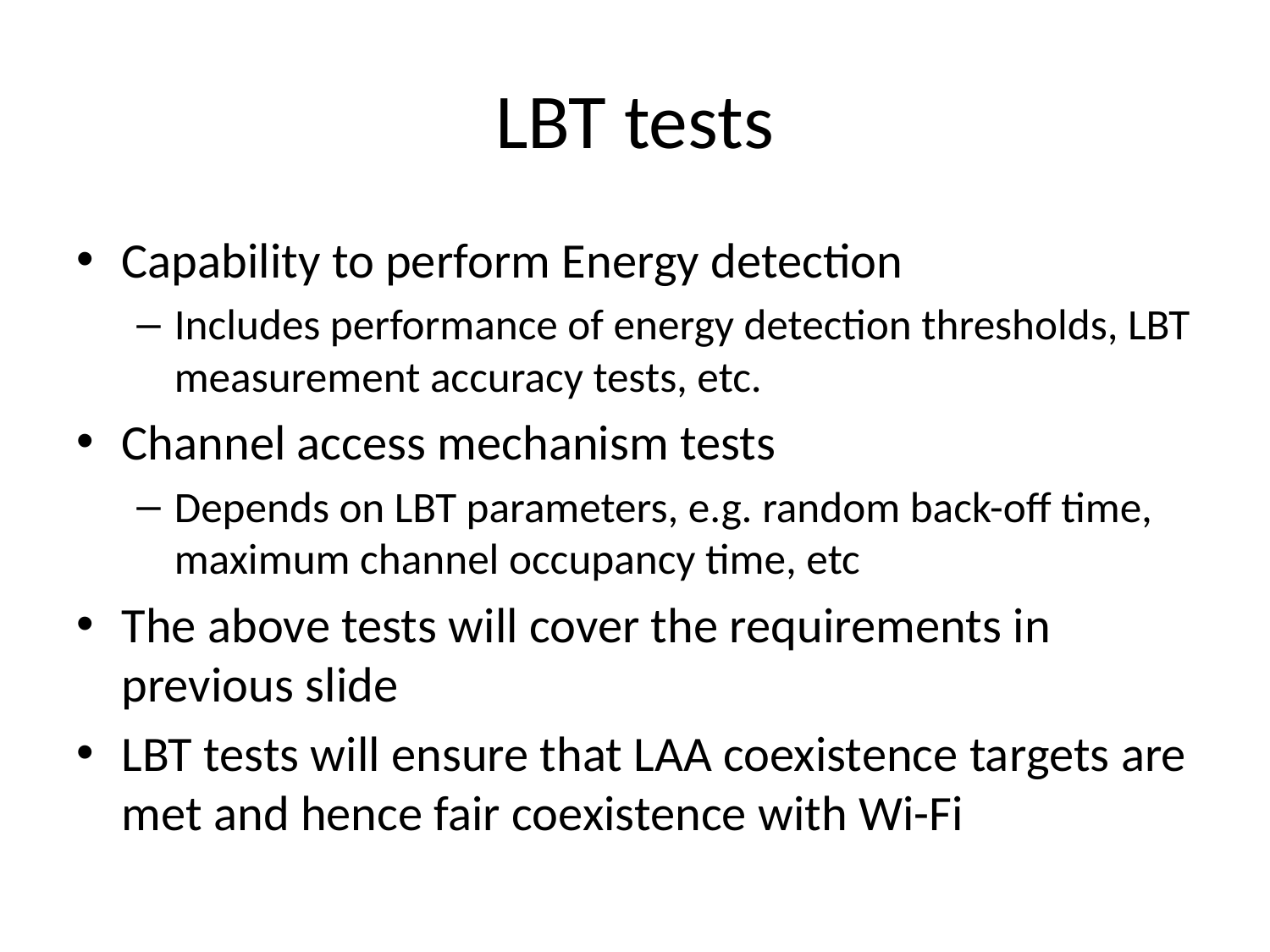

# LBT tests
Capability to perform Energy detection
Includes performance of energy detection thresholds, LBT measurement accuracy tests, etc.
Channel access mechanism tests
Depends on LBT parameters, e.g. random back-off time, maximum channel occupancy time, etc
The above tests will cover the requirements in previous slide
LBT tests will ensure that LAA coexistence targets are met and hence fair coexistence with Wi-Fi